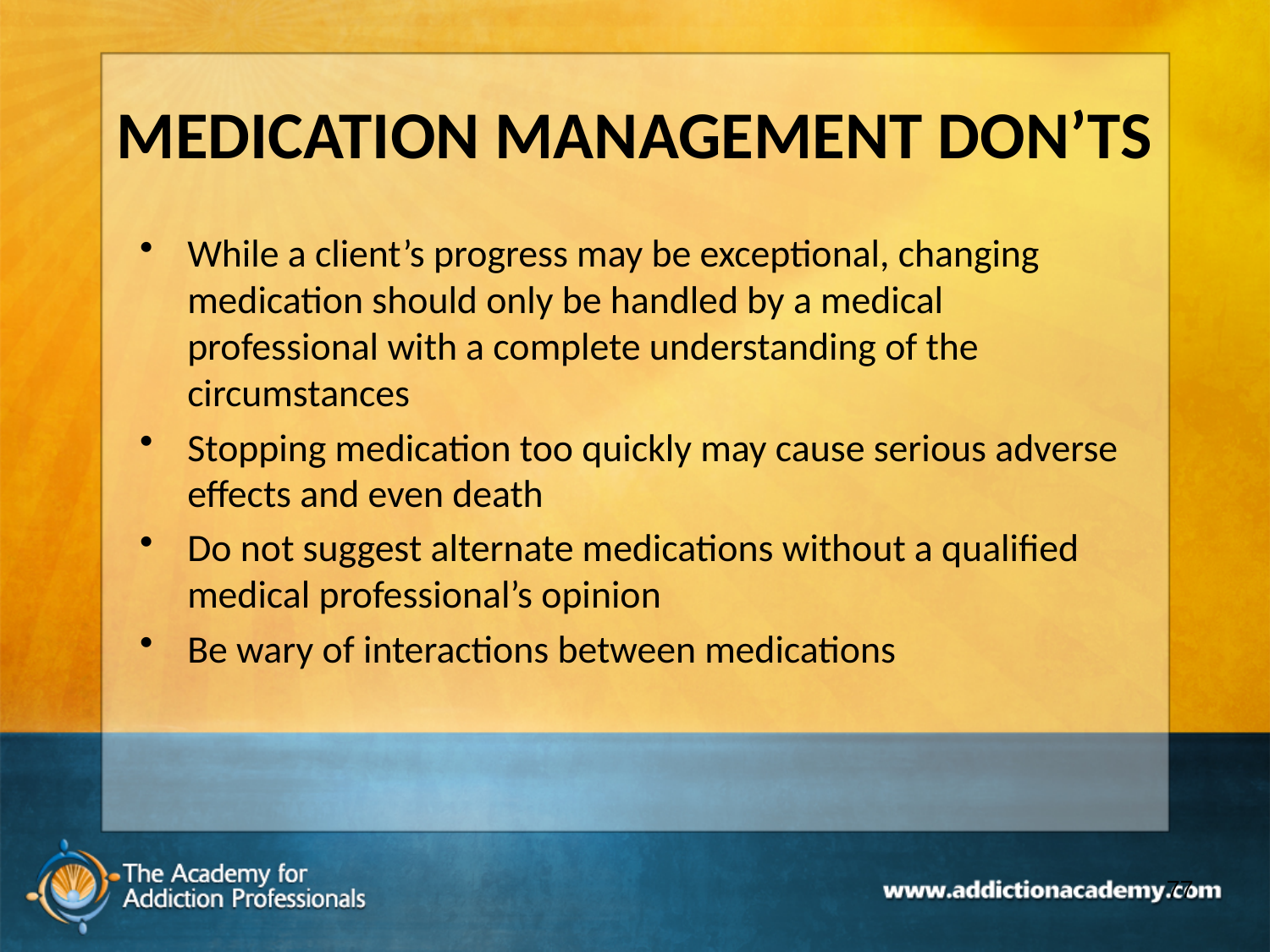

# MEDICATION MANAGEMENT DON’TS
While a client’s progress may be exceptional, changing medication should only be handled by a medical professional with a complete understanding of the circumstances
Stopping medication too quickly may cause serious adverse effects and even death
Do not suggest alternate medications without a qualified medical professional’s opinion
Be wary of interactions between medications

77